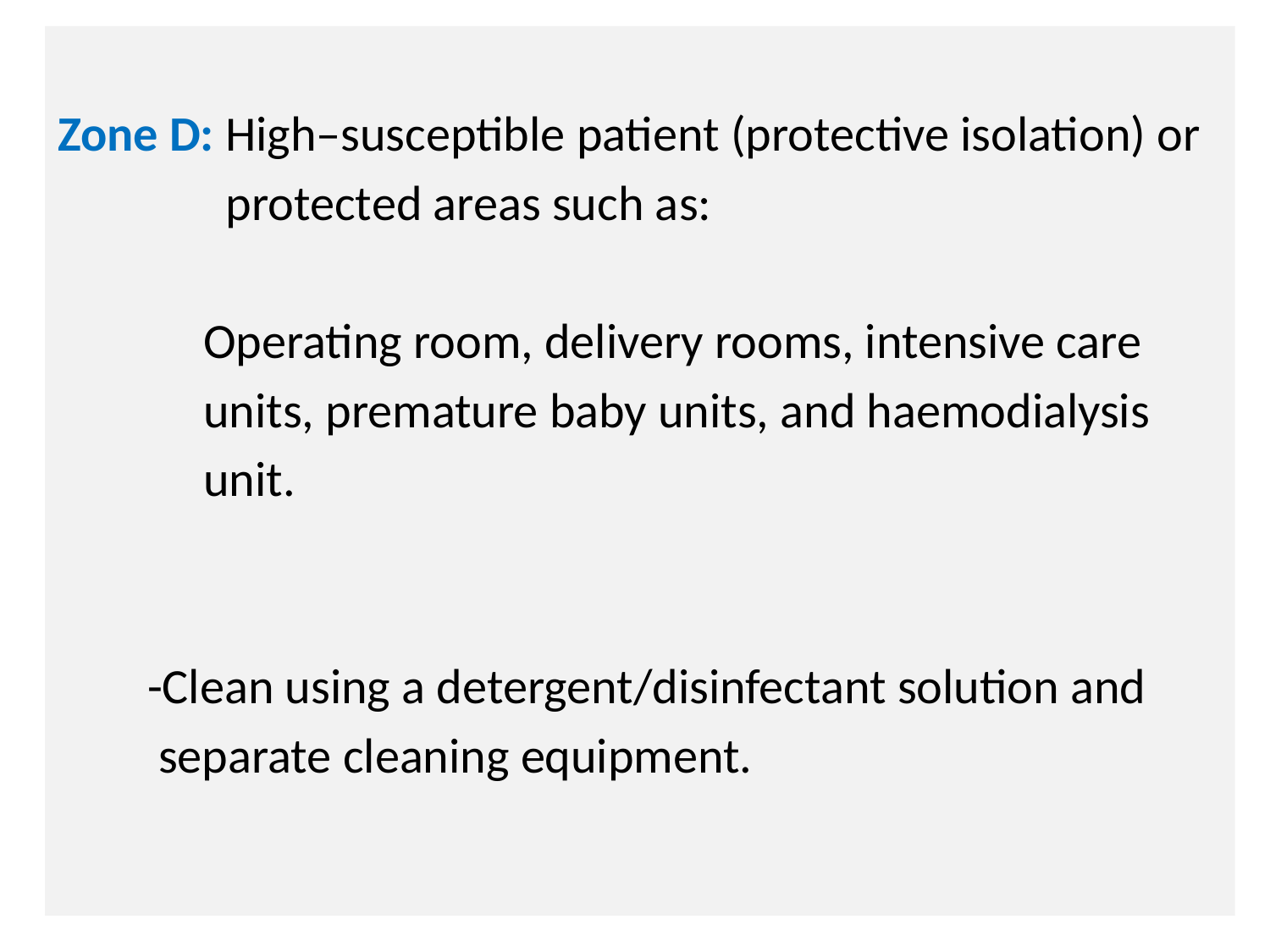

Zone D: High–susceptible patient (protective isolation) or
               protected areas such as:

             Operating room, delivery rooms, intensive care
             units, premature baby units, and haemodialysis
             unit.

        -Clean using a detergent/disinfectant solution and
         separate cleaning equipment.

# N